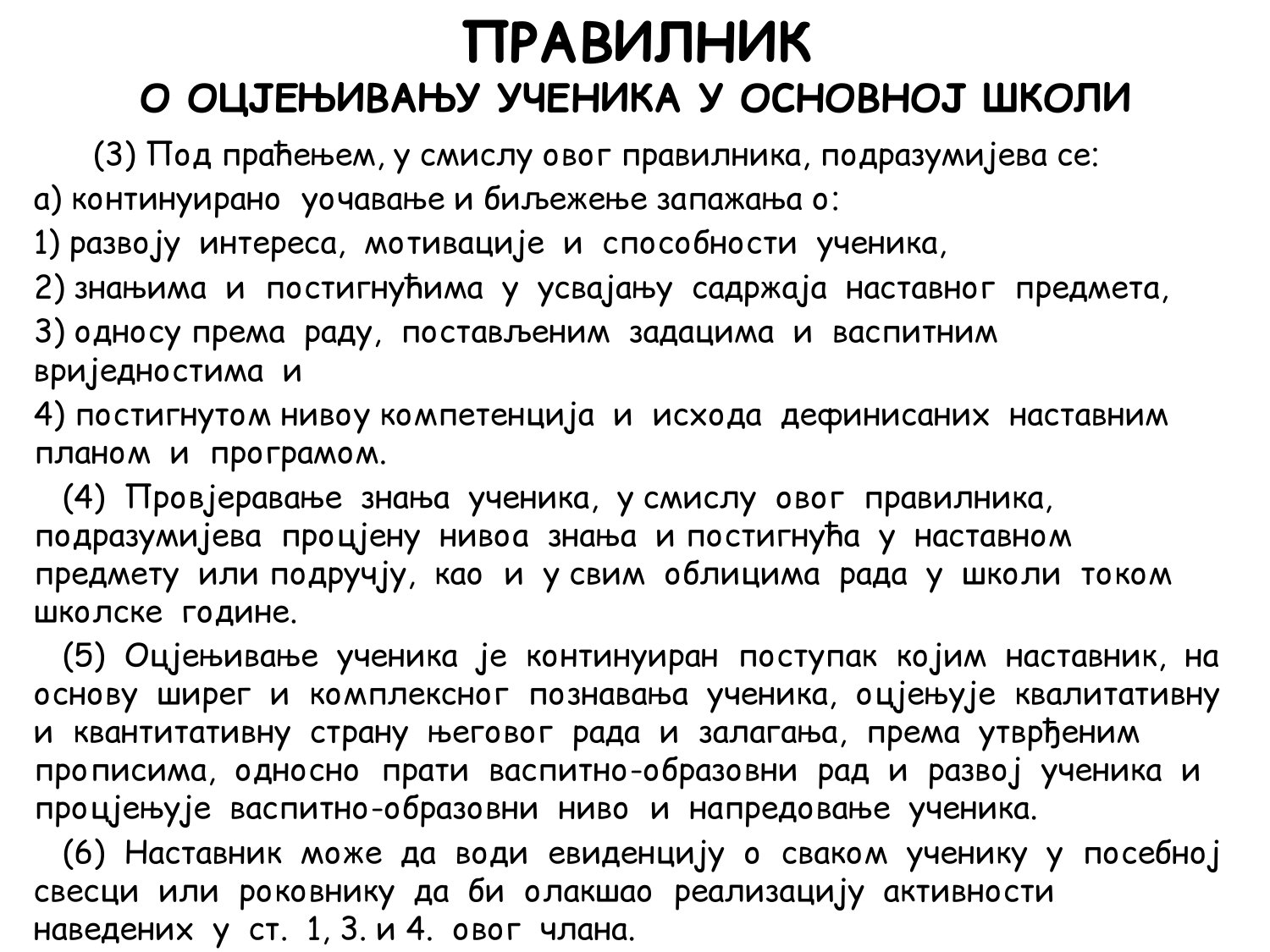

# ПРАВИЛНИК О ОЦЈЕЊИВАЊУ УЧЕНИКА У ОСНОВНОЈ ШКОЛИ
       (3) Под праћењем, у смислу овог правилника, подразумијева се:
а) континуирано  уочавање и биљежење запажања о:
1) развоју  интереса,  мотивације  и  способности  ученика,
2) знањима  и  постигнућима  у  усвајању  садржаја  наставног  предмета,
3) односу према  раду,  постављеним  задацима  и  васпитним вриједностима  и
4) постигнутом нивоу компетенција  и  исхода  дефинисаних  наставним планом  и  програмом.
   (4)  Провјеравање  знања  ученика,  у смислу  овог  правилника, подразумијева  процјену  нивоа  знања  и постигнућа  у  наставном предмету  или подручју,  као  и  у свим  облицима  рада  у  школи  током школске  године.
   (5)  Оцјењивање  ученика  је  континуиран  поступак  којим  наставник,  на основу  ширег  и  комплексног  познавања  ученика,  оцјењује  квалитативну и  квантитативну  страну  његовог  рада  и  залагања,  према  утврђеним прописима,  односно  прати  васпитно-образовни  рад  и  развој  ученика  и процјењује  васпитно-образовни  ниво  и  напредовање  ученика.
   (6)  Наставник  може  да  води  евиденцију  о  сваком  ученику  у  посебној свесци  или  роковнику  да  би  олакшао  реализацију  активности наведених  у  ст.  1, 3. и 4.  овог  члана.